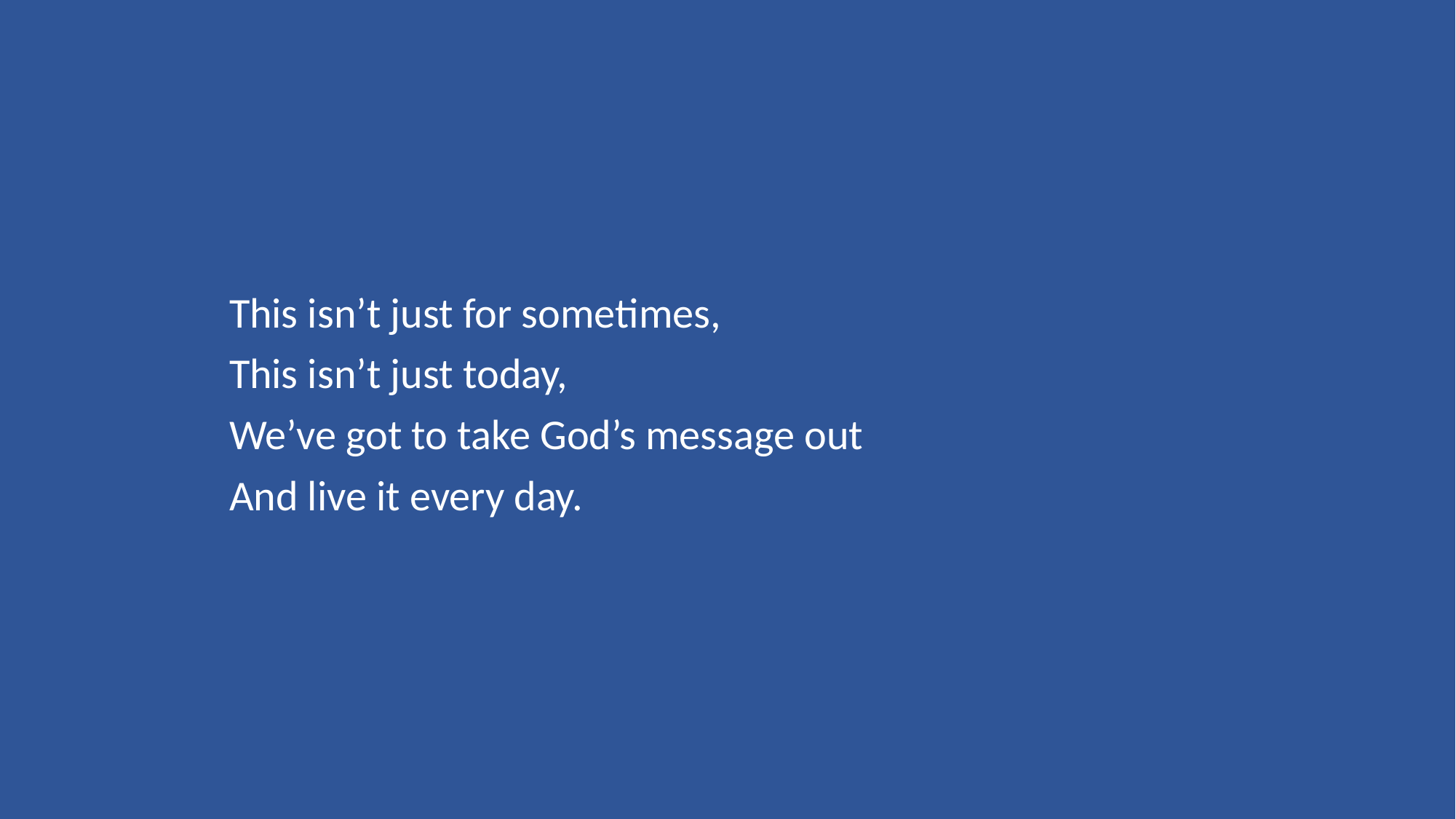

This isn’t just for sometimes,
This isn’t just today,
We’ve got to take God’s message out
And live it every day.